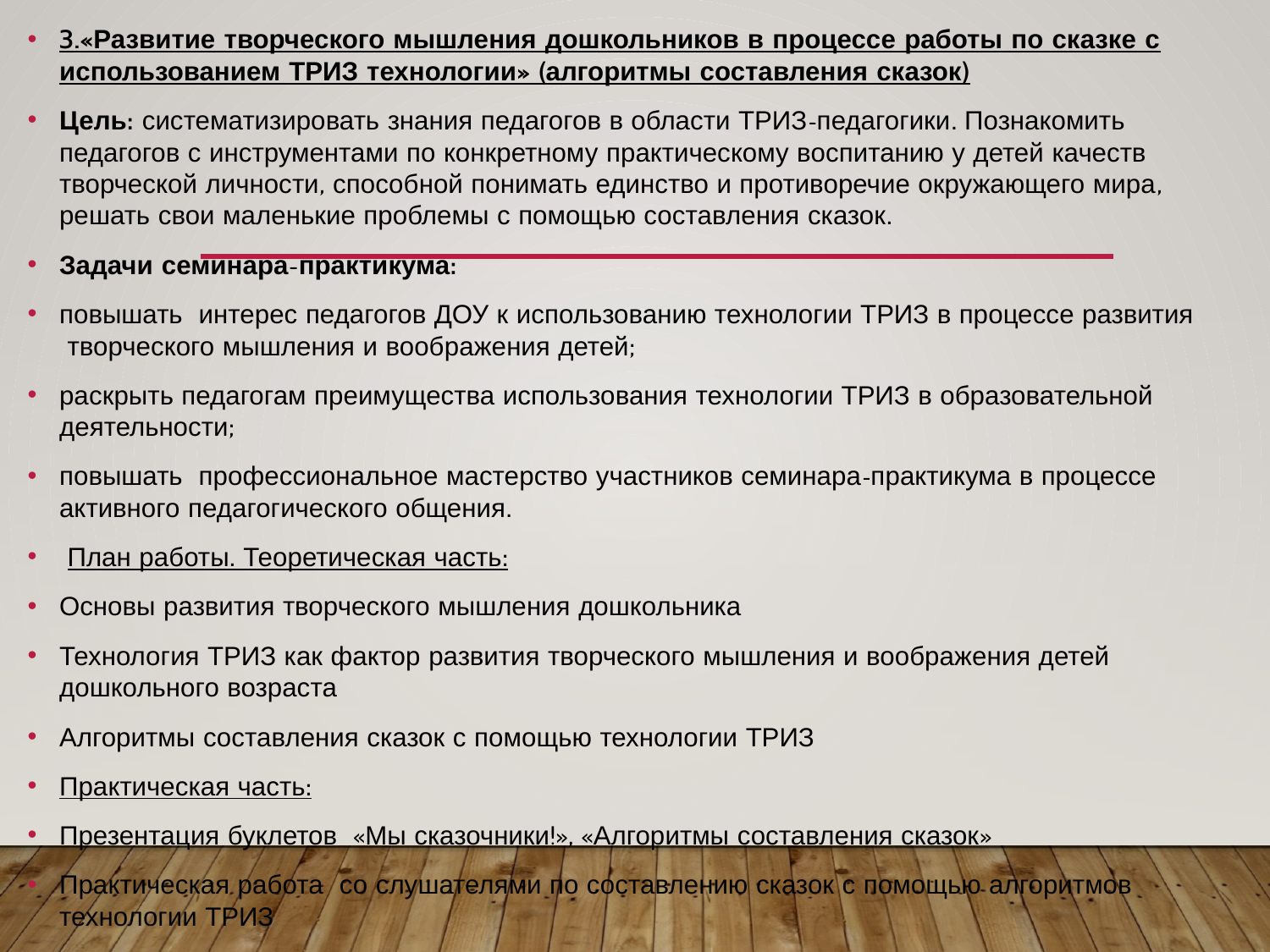

3.«Развитие творческого мышления дошкольников в процессе работы по сказке с использованием ТРИЗ технологии» (алгоритмы составления сказок)
Цель: систематизировать знания педагогов в области ТРИЗ-педагогики. Познакомить педагогов с инструментами по конкретному практическому воспитанию у детей качеств творческой личности, способной понимать единство и противоречие окружающего мира, решать свои маленькие проблемы с помощью составления сказок.
Задачи семинара-практикума:
повышать  интерес педагогов ДОУ к использованию технологии ТРИЗ в процессе развития  творческого мышления и воображения детей;
раскрыть педагогам преимущества использования технологии ТРИЗ в образовательной деятельности;
повышать  профессиональное мастерство участников семинара-практикума в процессе активного педагогического общения.
 План работы. Теоретическая часть:
Основы развития творческого мышления дошкольника
Технология ТРИЗ как фактор развития творческого мышления и воображения детей дошкольного возраста
Алгоритмы составления сказок с помощью технологии ТРИЗ
Практическая часть:
Презентация буклетов  «Мы сказочники!», «Алгоритмы составления сказок»
Практическая работа  со слушателями по составлению сказок с помощью алгоритмов технологии ТРИЗ
Рефлексия. Обмен мнениями.